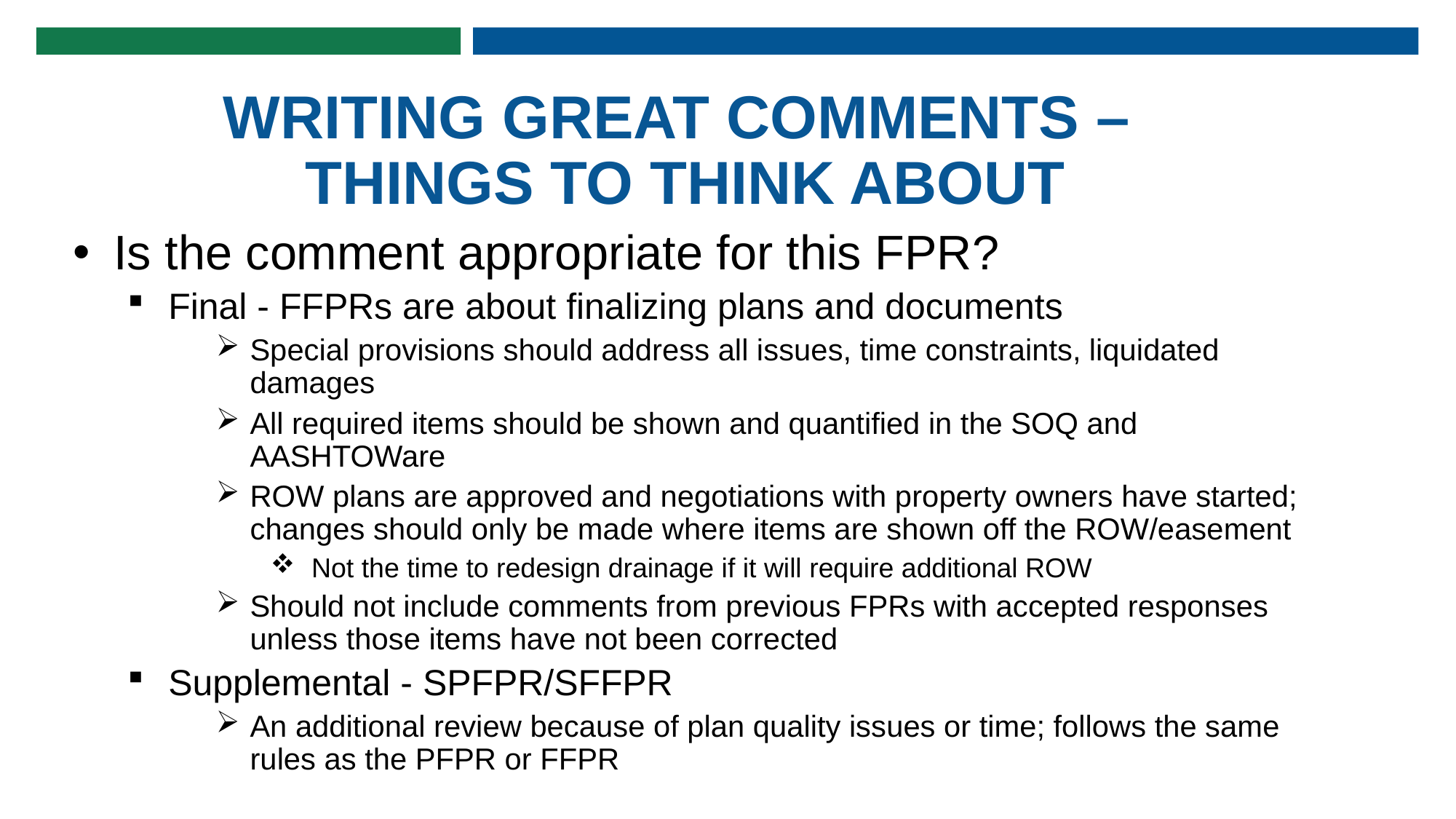

# WRITING GREAT COMMENTS – THINGS TO THINK ABOUT
Is the comment appropriate for this FPR?
Final - FFPRs are about finalizing plans and documents
Special provisions should address all issues, time constraints, liquidated damages
All required items should be shown and quantified in the SOQ and AASHTOWare
ROW plans are approved and negotiations with property owners have started; changes should only be made where items are shown off the ROW/easement
Not the time to redesign drainage if it will require additional ROW
Should not include comments from previous FPRs with accepted responses unless those items have not been corrected
Supplemental - SPFPR/SFFPR
An additional review because of plan quality issues or time; follows the same rules as the PFPR or FFPR